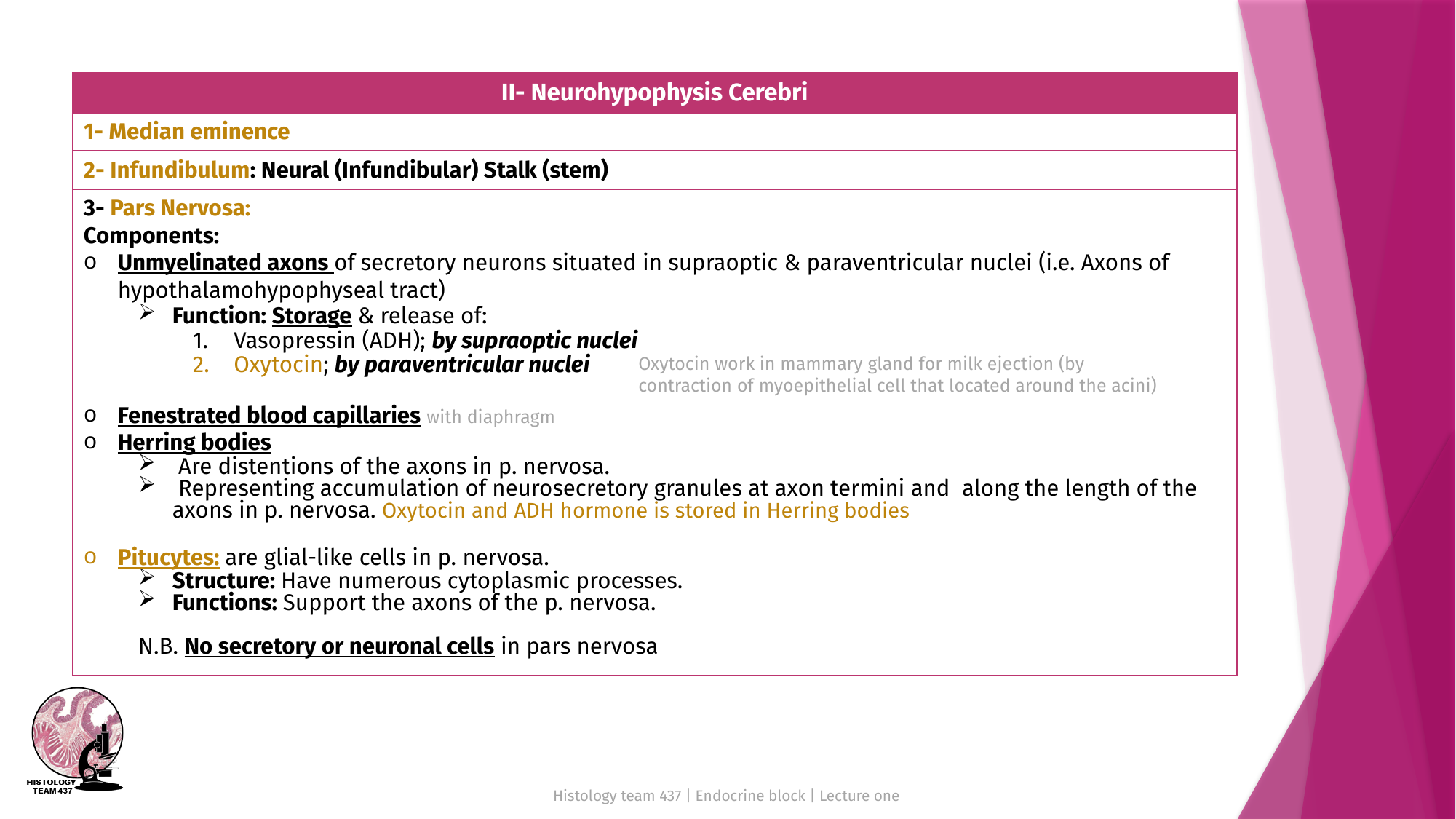

| II- Neurohypophysis Cerebri |
| --- |
| 1- Median eminence |
| 2- Infundibulum: Neural (Infundibular) Stalk (stem) |
| 3- Pars Nervosa: Components: Unmyelinated axons of secretory neurons situated in supraoptic & paraventricular nuclei (i.e. Axons of hypothalamohypophyseal tract) Function: Storage & release of: Vasopressin (ADH); by supraoptic nuclei Oxytocin; by paraventricular nuclei Fenestrated blood capillaries with diaphragm Herring bodies Are distentions of the axons in p. nervosa. Representing accumulation of neurosecretory granules at axon termini and along the length of the axons in p. nervosa. Oxytocin and ADH hormone is stored in Herring bodies Pitucytes: are glial-like cells in p. nervosa. Structure: Have numerous cytoplasmic processes. Functions: Support the axons of the p. nervosa. N.B. No secretory or neuronal cells in pars nervosa |
Oxytocin work in mammary gland for milk ejection (by contraction of myoepithelial cell that located around the acini)